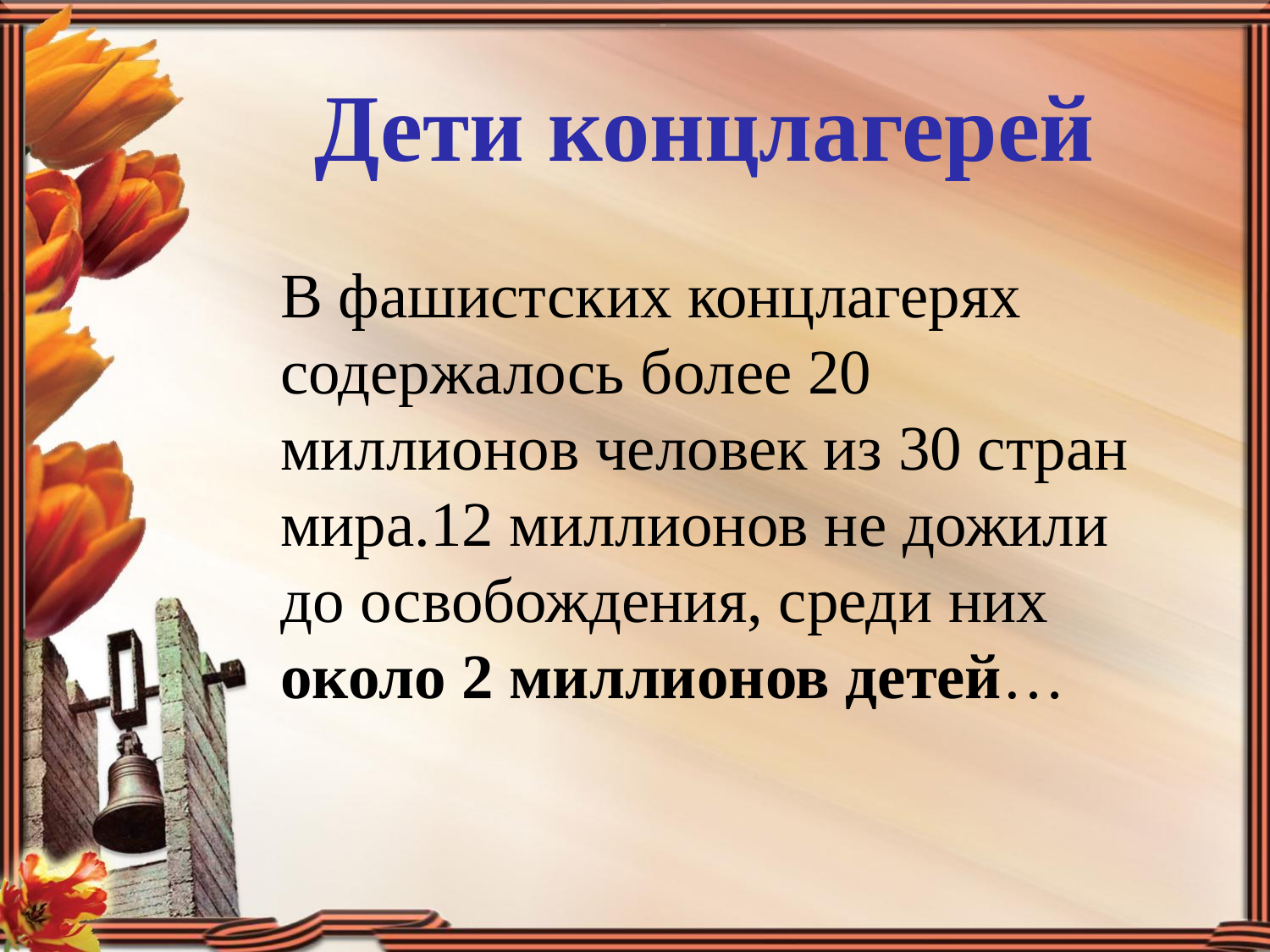

Дети концлагерей
В фашистских концлагерях содержалось более 20 миллионов человек из 30 стран мира.12 миллионов не дожили до освобождения, среди них около 2 миллионов детей…